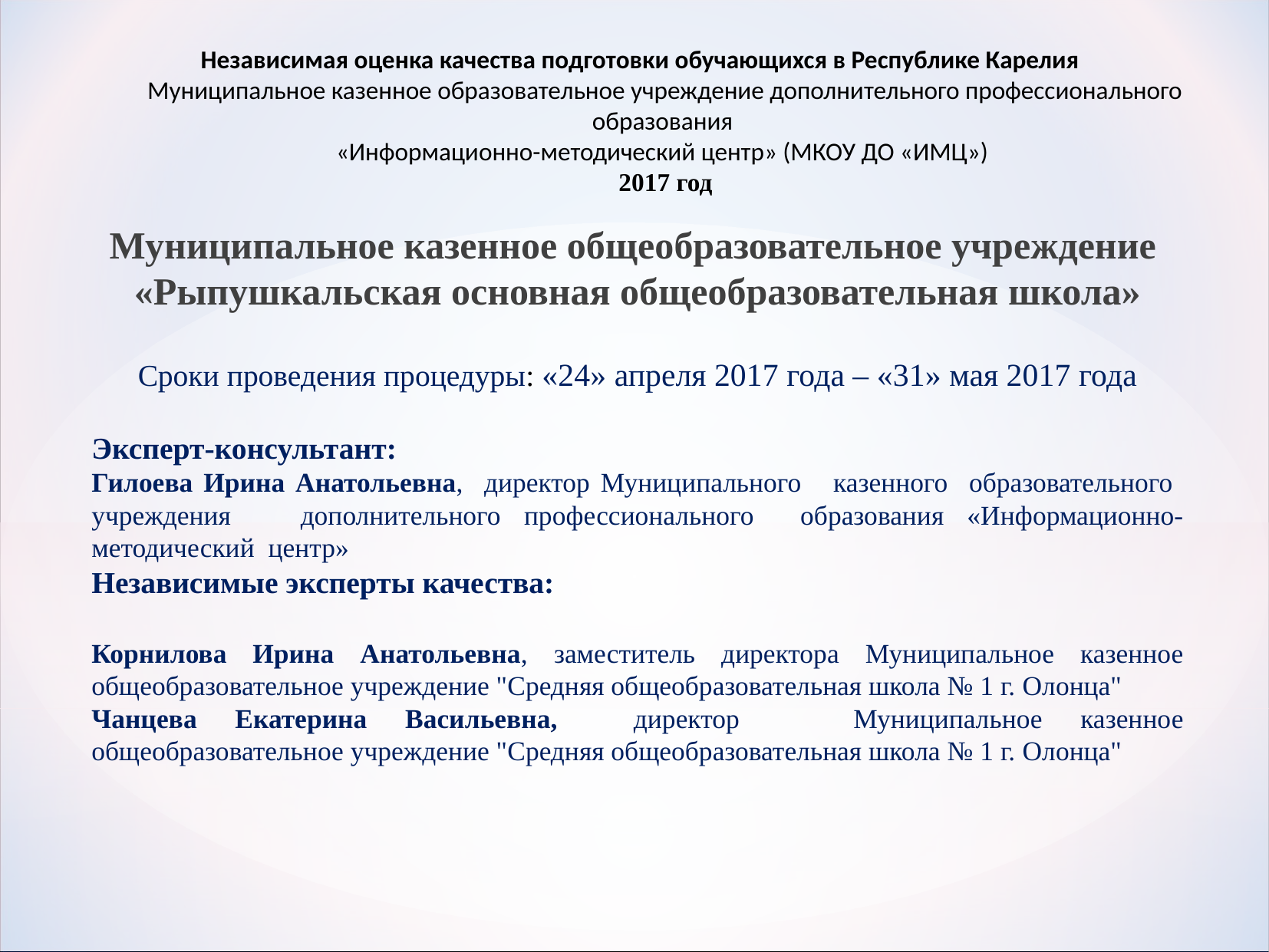

# Независимая оценка качества подготовки обучающихся в Республике Карелия Муниципальное казенное образовательное учреждение дополнительного профессионального образования «Информационно-методический центр» (МКОУ ДО «ИМЦ») 2017 год
Муниципальное казенное общеобразовательное учреждение  «Рыпушкальская основная общеобразовательная школа»

Сроки проведения процедуры: «24» апреля 2017 года – «31» мая 2017 года

Эксперт-консультант:
Гилоева Ирина Анатольевна,  директор Муниципального   казенного  образовательного  учреждения   дополнительного профессионального  образования «Информационно-методический  центр»
Независимые эксперты качества:

Корнилова Ирина Анатольевна, заместитель директора Муниципальное казенное общеобразовательное учреждение "Средняя общеобразовательная школа № 1 г. Олонца"
Чанцева Екатерина Васильевна,  директор   Муниципальное казенное общеобразовательное учреждение "Средняя общеобразовательная школа № 1 г. Олонца"